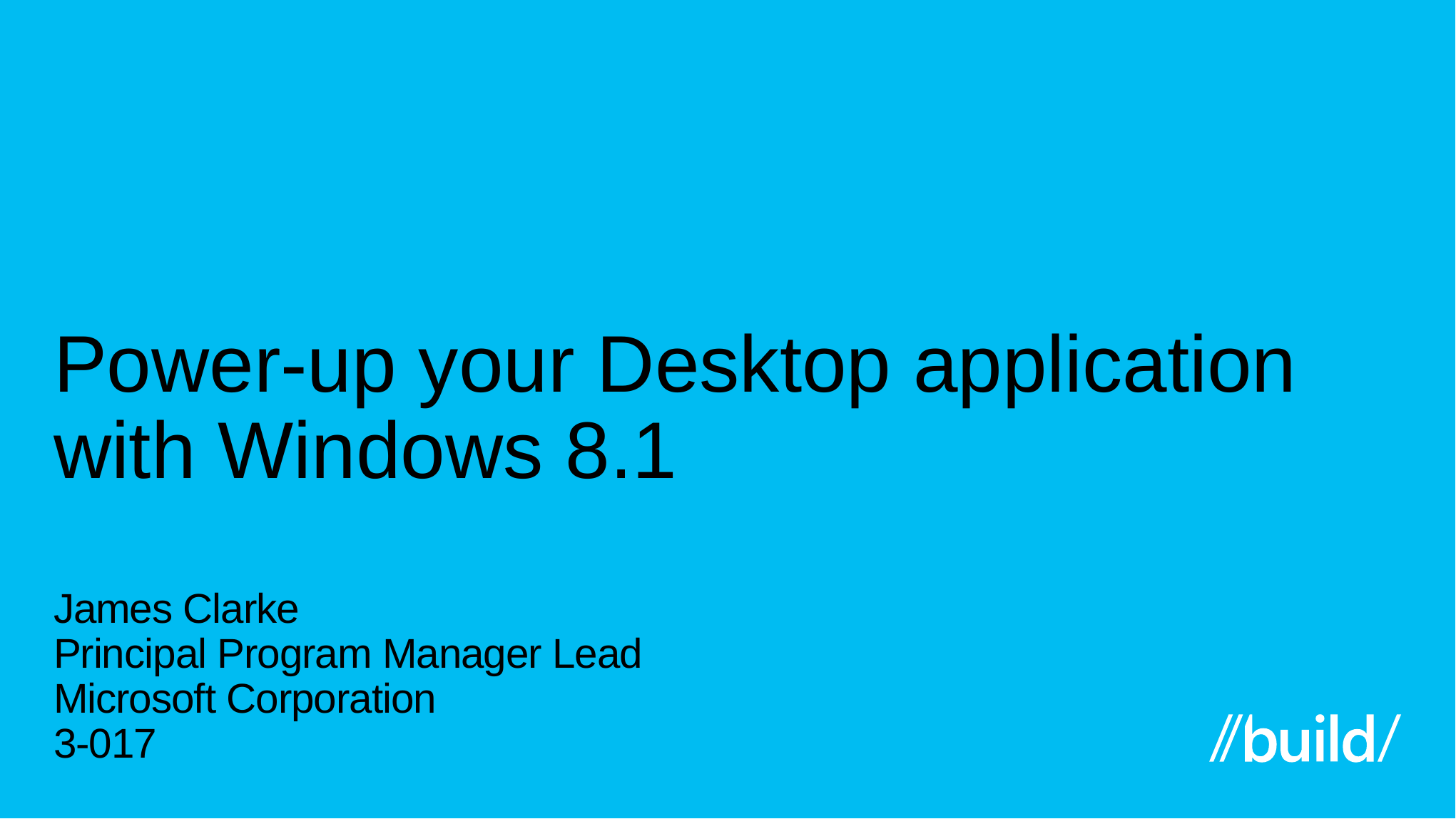

# Power-up your Desktop application with Windows 8.1
James Clarke
Principal Program Manager Lead
Microsoft Corporation
3-017